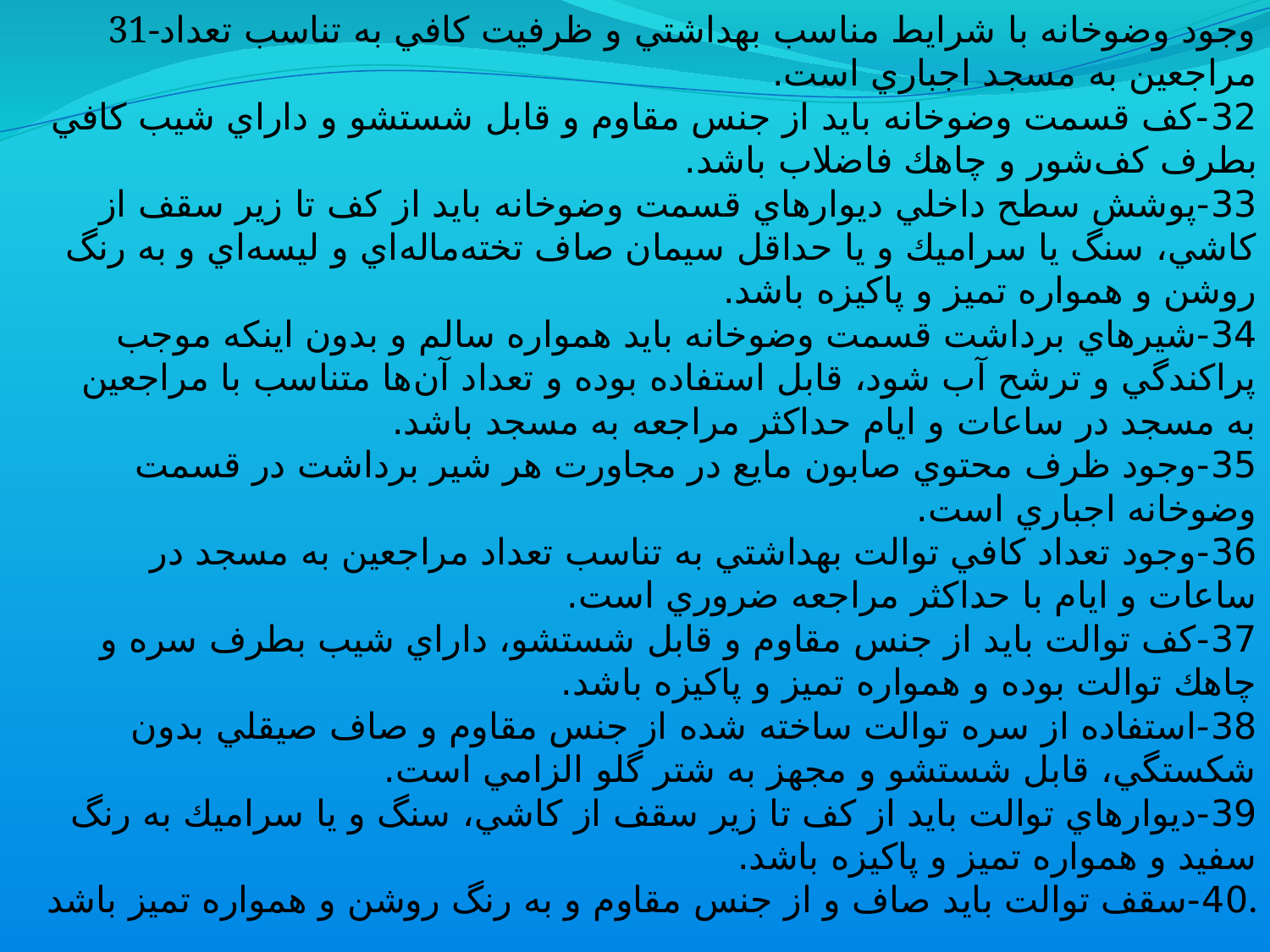

31-وجود وضوخانه با شرايط مناسب بهداشتي و ظرفيت كافي به تناسب تعداد مراجعين به مسجد اجباري است.
32-كف قسمت وضوخانه بايد از جنس مقاوم و قابل شستشو و داراي شيب كافي بطرف كف‌شور و چاهك فاضلاب باشد.
33-پوشش سطح داخلي ديوارهاي قسمت وضوخانه بايد از كف تا زير سقف از كاشي، سنگ يا سراميك و يا حداقل سيمان صاف تخته‌ماله‌اي و ليسه‌اي و به رنگ روشن و همواره تميز و پاكيزه باشد.
34-شيرهاي برداشت قسمت وضوخانه بايد همواره سالم و بدون اينكه موجب پراكندگي و ترشح آب شود، قابل استفاده بوده و تعداد آن‌ها متناسب با مراجعين به مسجد در ساعات و ايام حداكثر مراجعه به مسجد باشد.
35-وجود ظرف محتوي صابون مايع در مجاورت هر شير برداشت در قسمت وضوخانه اجباري است.
36-وجود تعداد كافي توالت بهداشتي به تناسب تعداد مراجعين به مسجد در ساعات و ايام با حداكثر مراجعه ضروري است.
37-كف توالت بايد از جنس مقاوم و قابل شستشو، داراي شيب بطرف سره و چاهك توالت بوده و همواره تميز و پاكيزه باشد.
38-استفاده از سره توالت ساخته شده از جنس مقاوم و صاف صيقلي بدون شكستگي، قابل شستشو و مجهز به شتر گلو الزامي است.
39-ديوارهاي توالت بايد از كف تا زير سقف از كاشي، سنگ و يا سراميك به رنگ سفيد و همواره تميز و پاكيزه باشد.
40-سقف توالت بايد صاف و از جنس مقاوم و به رنگ روشن و همواره تميز باشد.